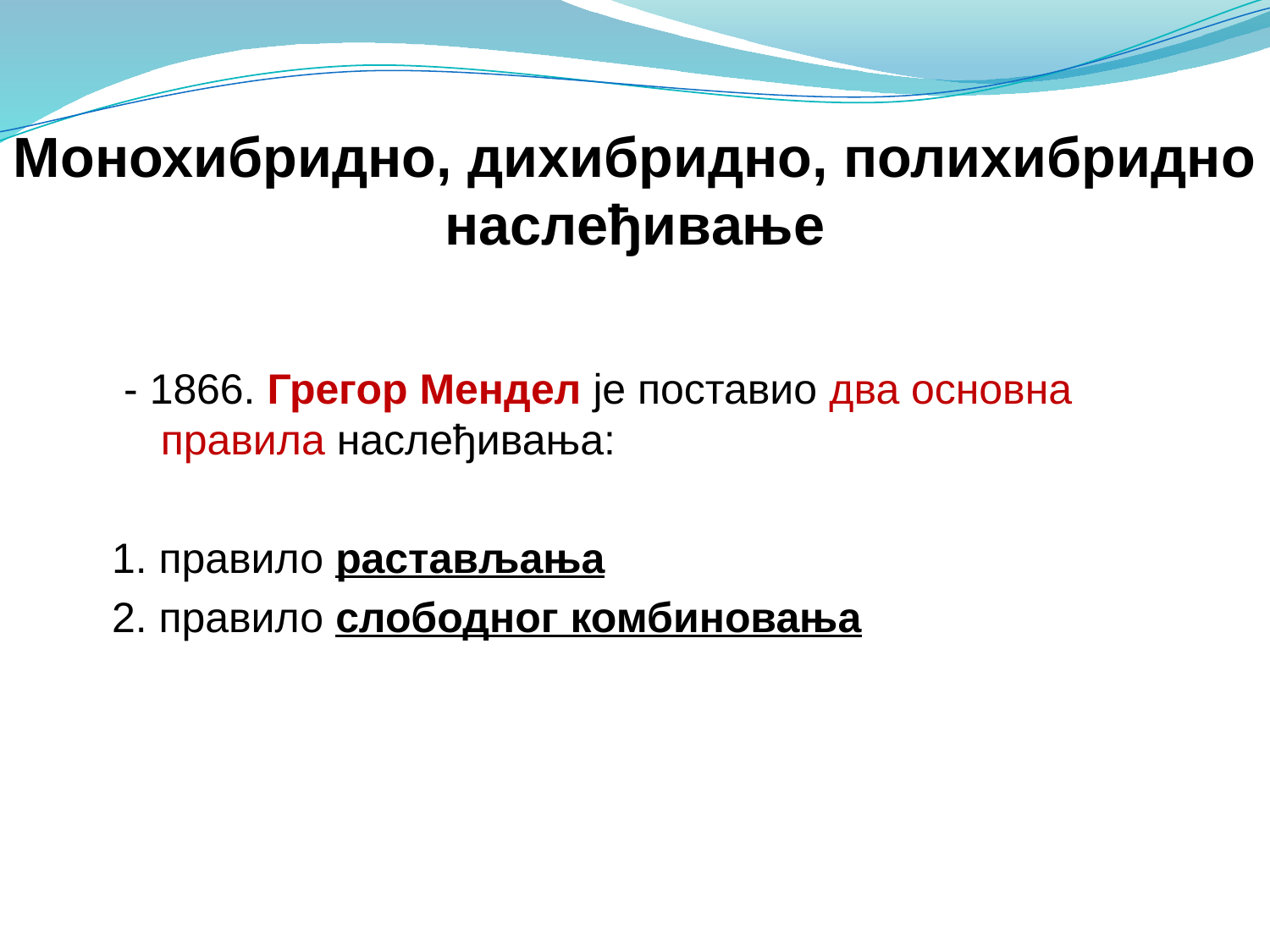

# Монохибридно, дихибридно, полихибридно наслеђивање

    - 1866. Грегор Мендел је поставио два основна правила наслеђивања:

   1. правило растављања
   2. правило слободног комбиновања